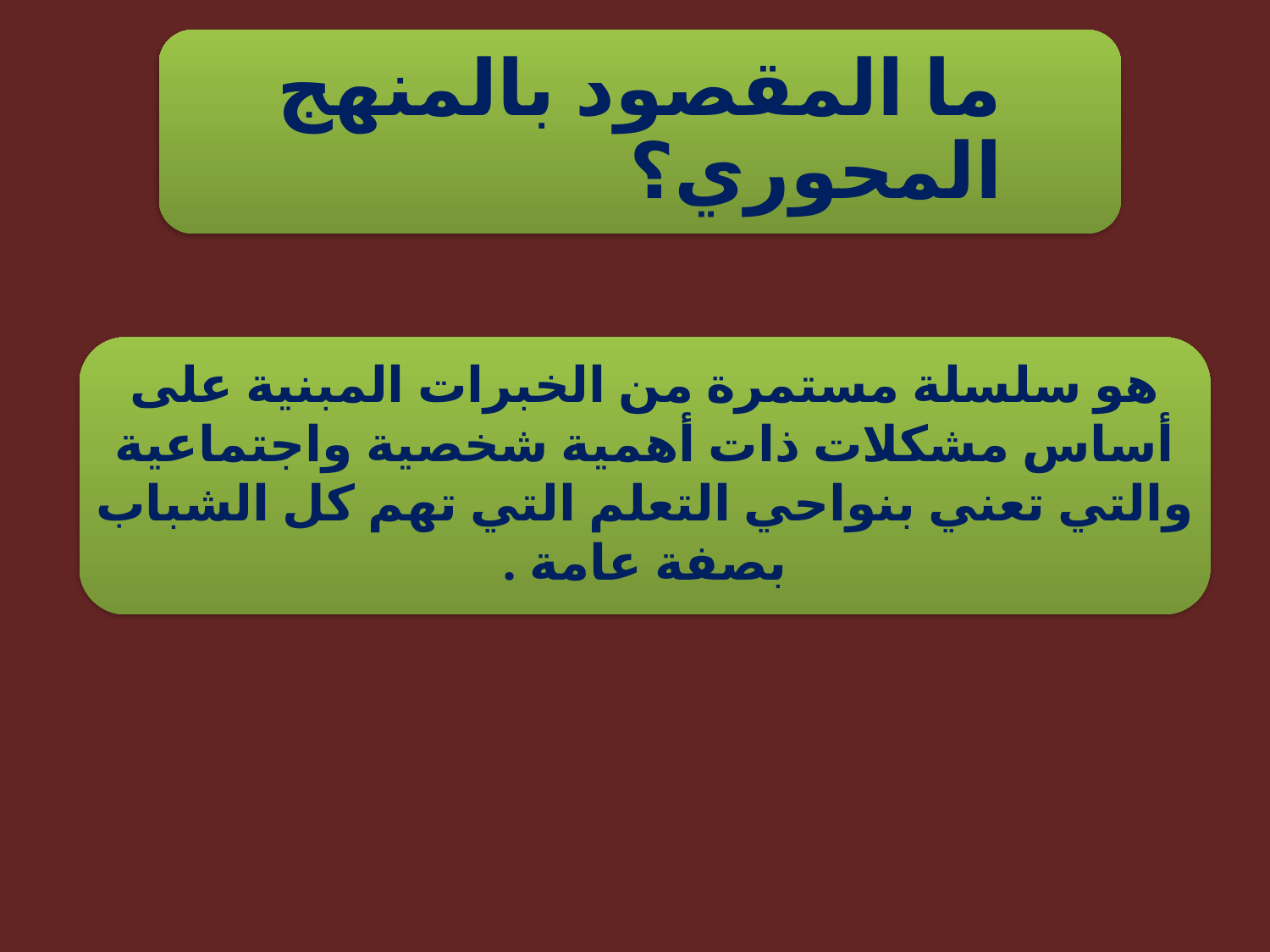

ما المقصود بالمنهج المحوري؟

هو سلسلة مستمرة من الخبرات المبنية على أساس مشكلات ذات أهمية شخصية واجتماعية والتي تعني بنواحي التعلم التي تهم كل الشباب بصفة عامة .